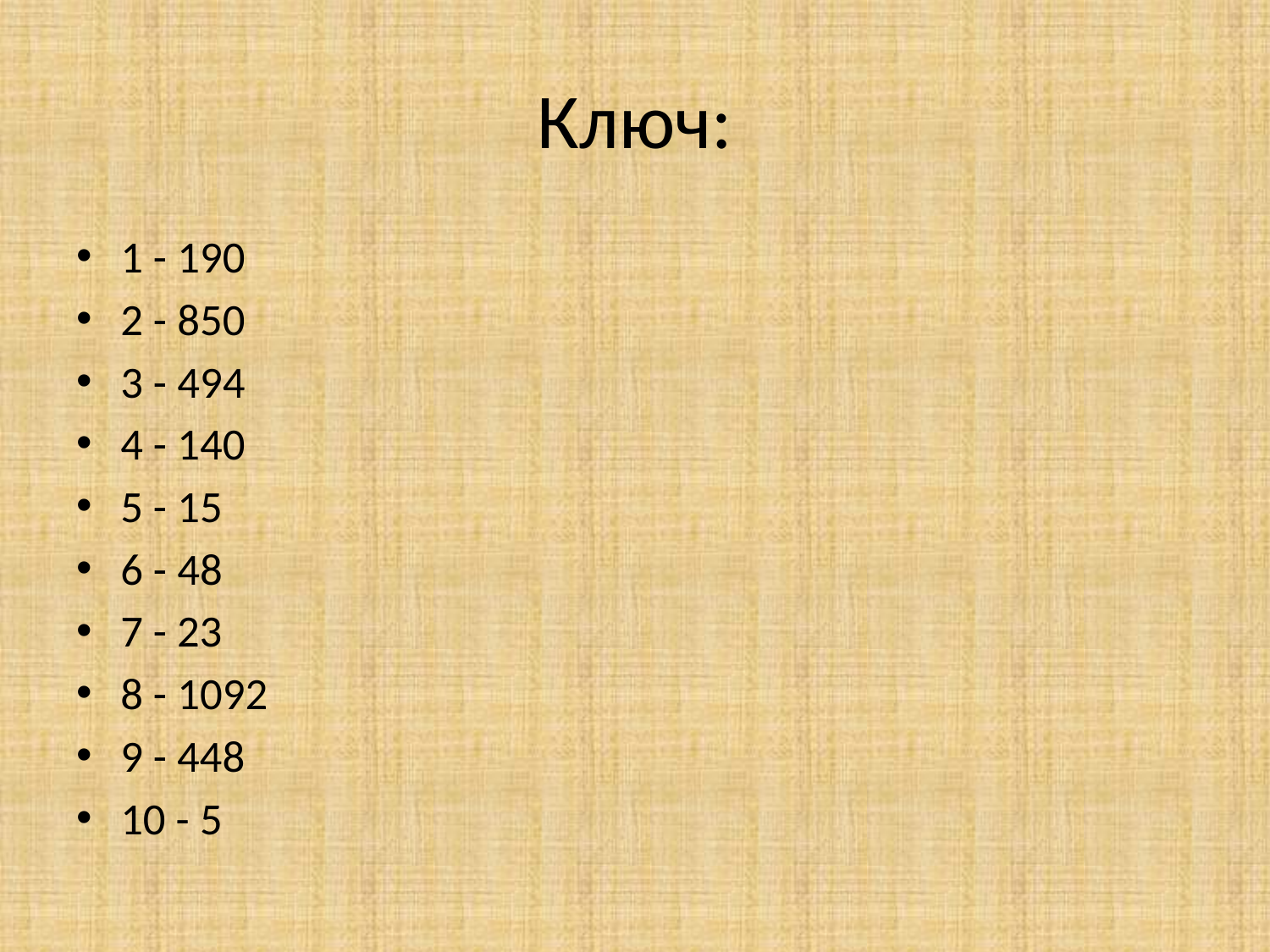

# Ключ:
1 - 190
2 - 850
3 - 494
4 - 140
5 - 15
6 - 48
7 - 23
8 - 1092
9 - 448
10 - 5